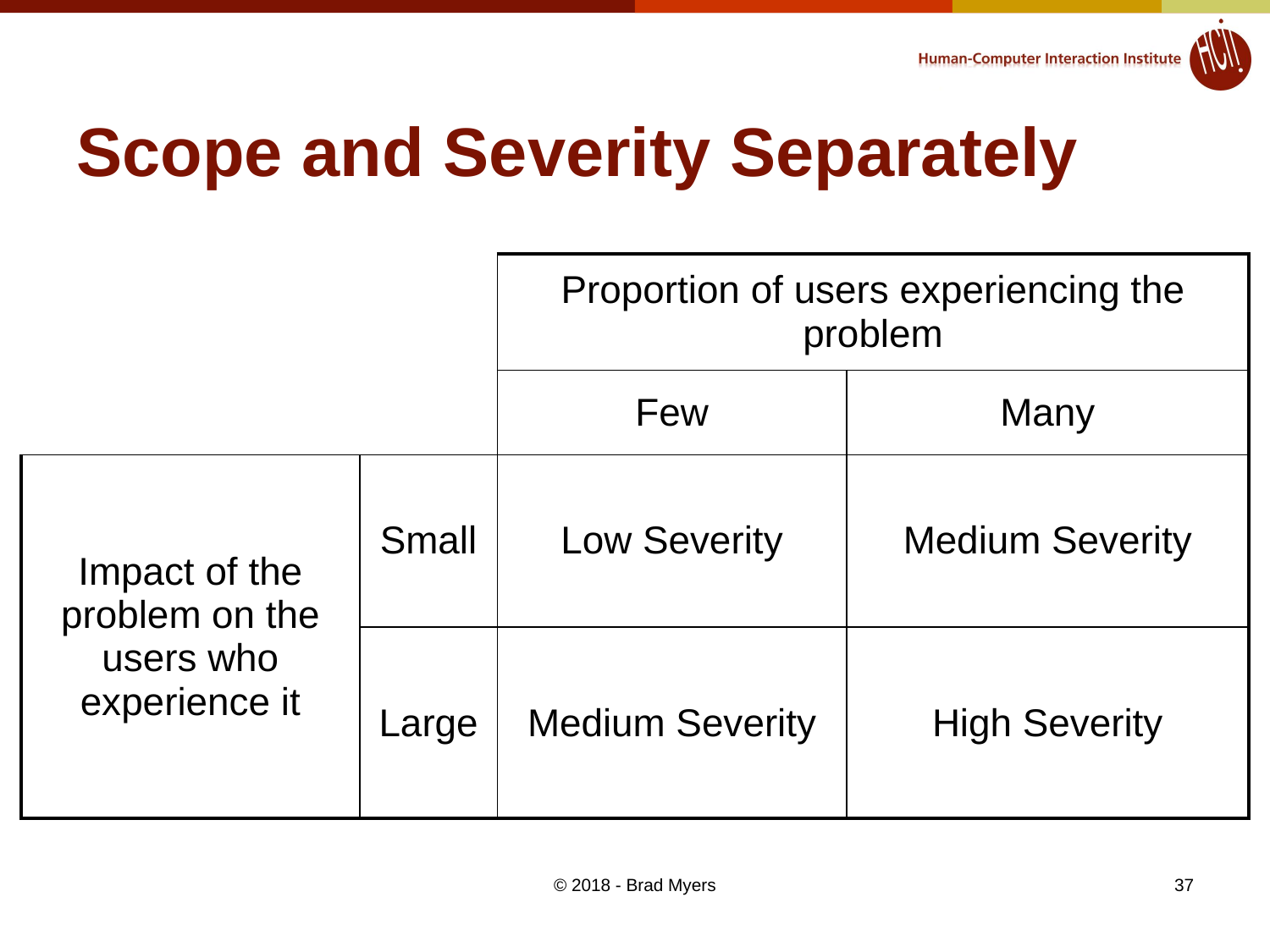

# Scope and Severity Separately
|  |  | Proportion of users experiencing the problem |  |
| --- | --- | --- | --- |
|  |  | Few | Many |
| Impact of the problem on the users who experience it | Small | Low Severity | Medium Severity |
|  | Large | Medium Severity | High Severity |
© 2018 - Brad Myers
37